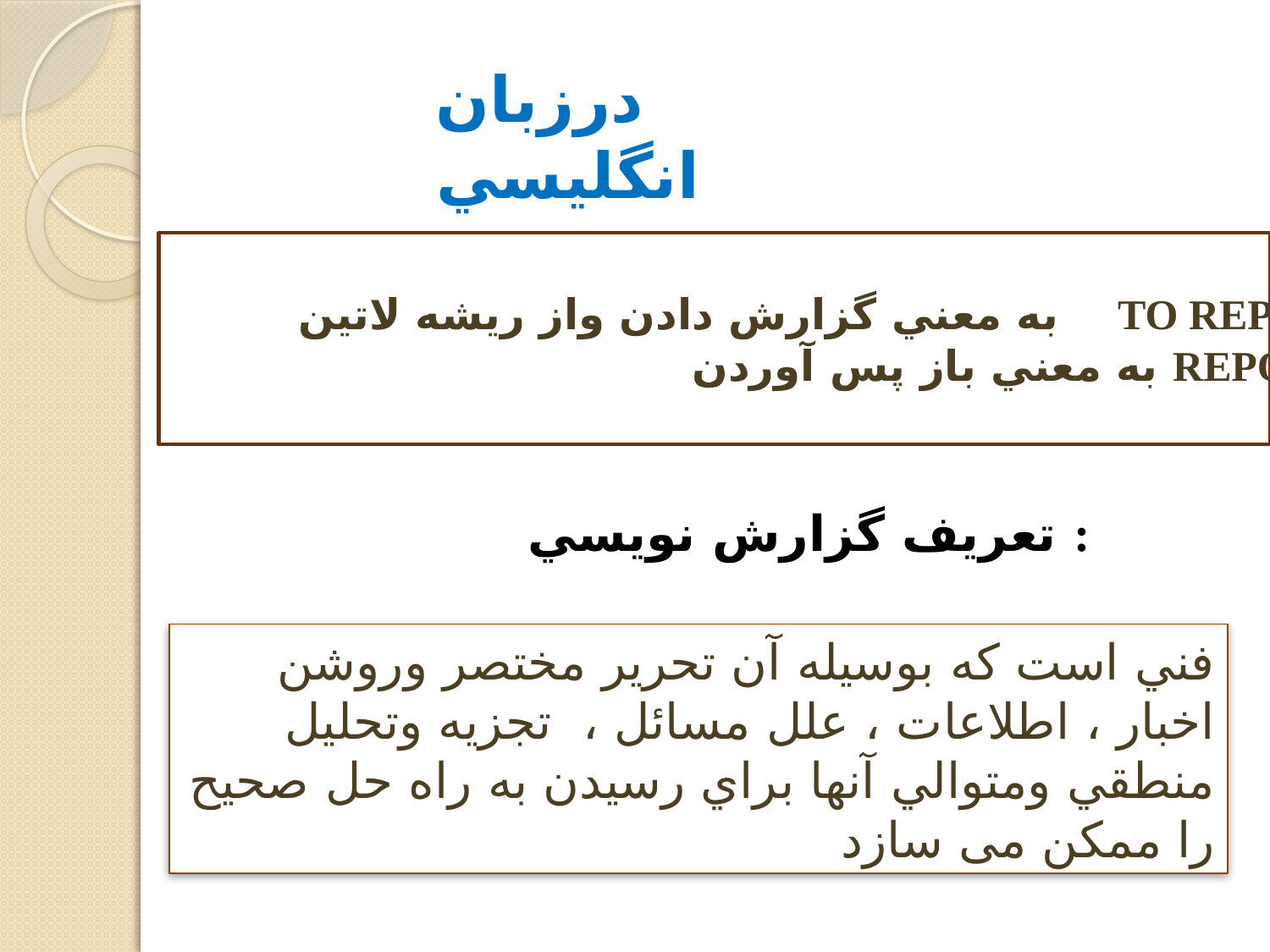

درزبان انگليسي
	به معني گزارش دادن واز ريشه لاتين    TO REPORTER
		                  به معني باز پس آوردن REPORTER
تعريف گزارش نويسي :
فني است كه بوسيله آن تحرير مختصر وروشن اخبار ، اطلاعات ، علل مسائل ،  تجزيه وتحليل منطقي ومتوالي آنها براي رسيدن به راه حل صحيح را ممكن می سازد